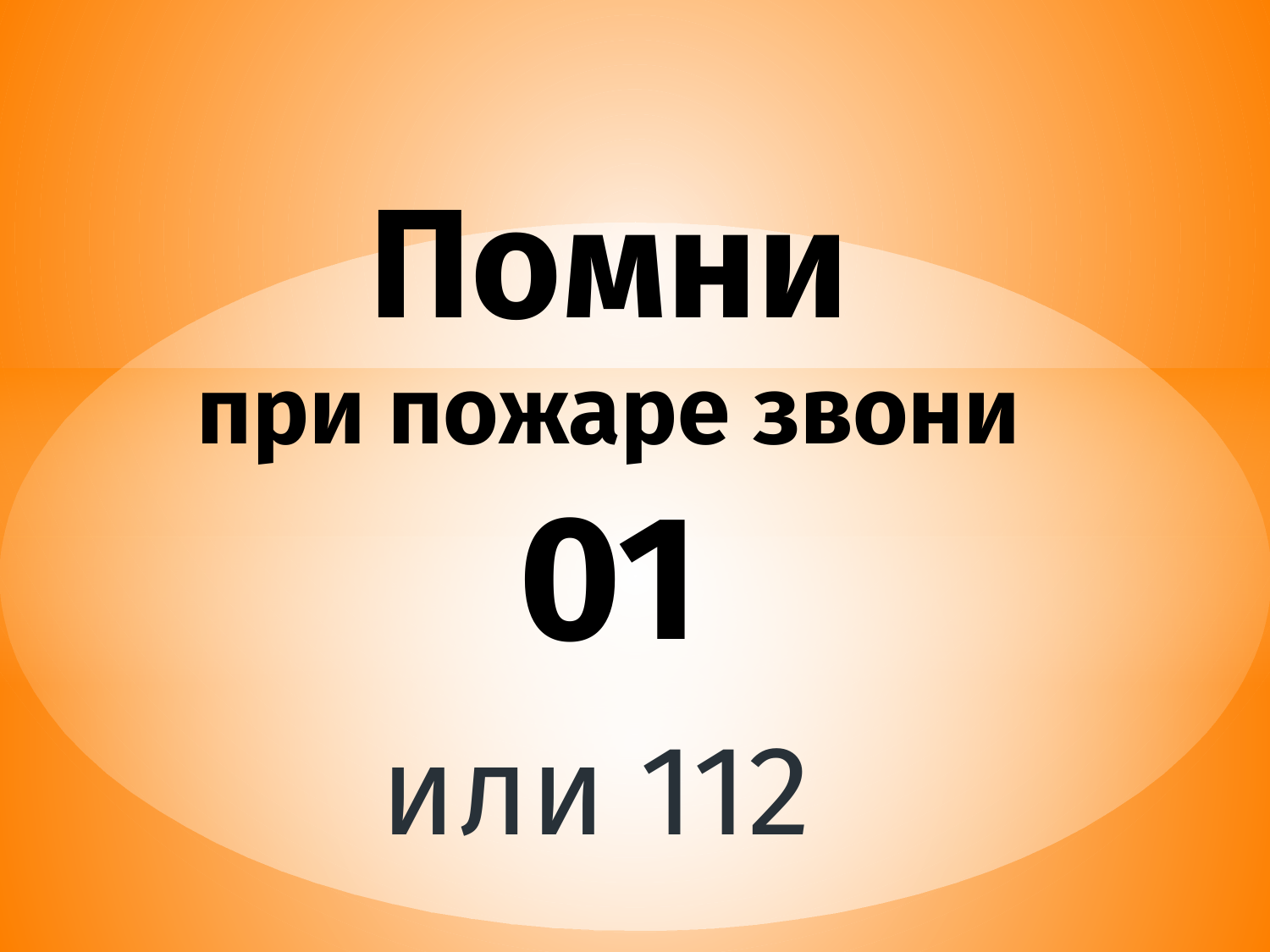

# Помни при пожаре звони 01
или 112